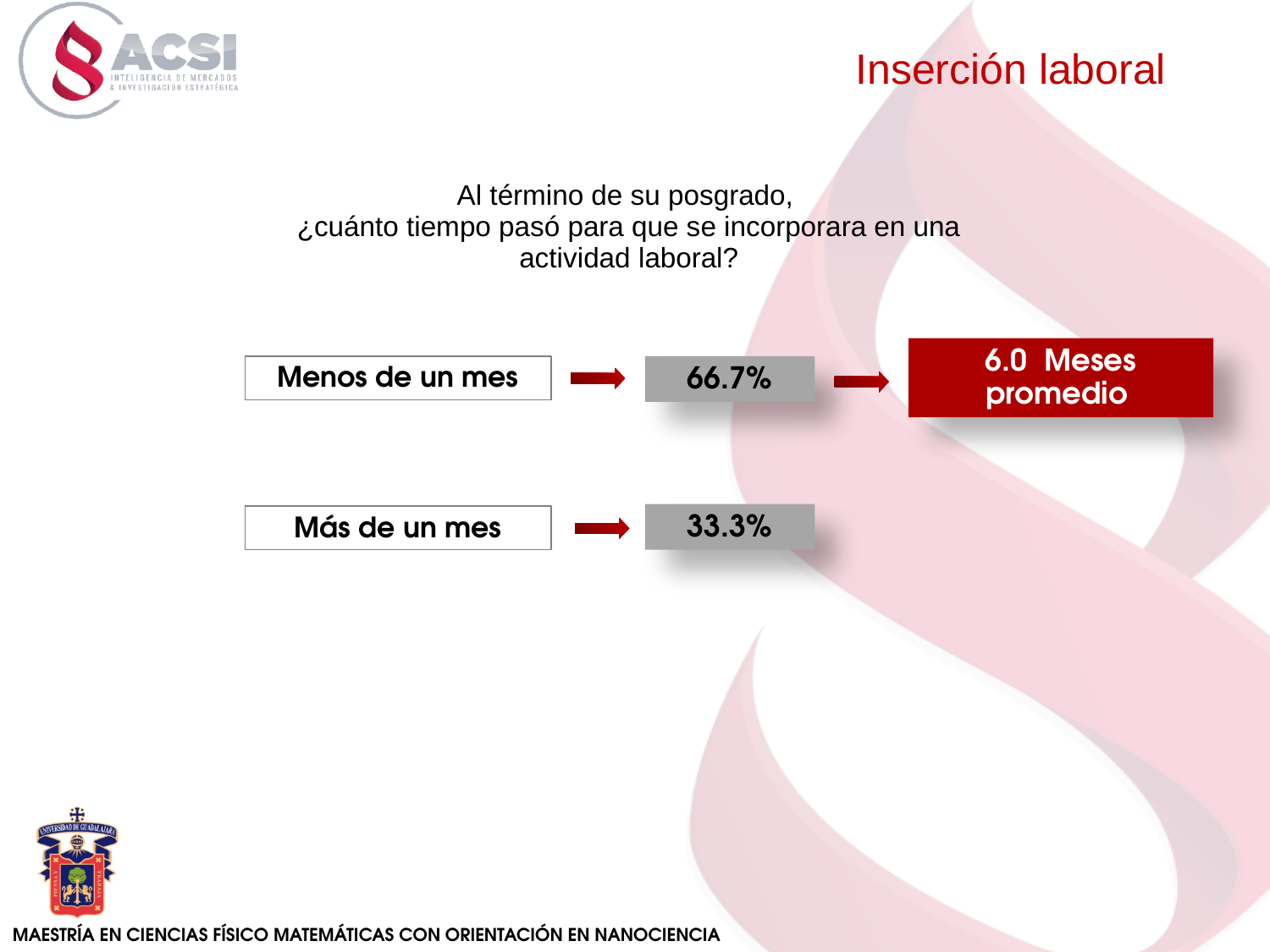

Inserción laboral
Al término de su posgrado,
¿cuánto tiempo pasó para que se incorporara en una actividad laboral?
6.0  Meses promedio
66.7%
Menos de un mes

33.3%
Más de un mes